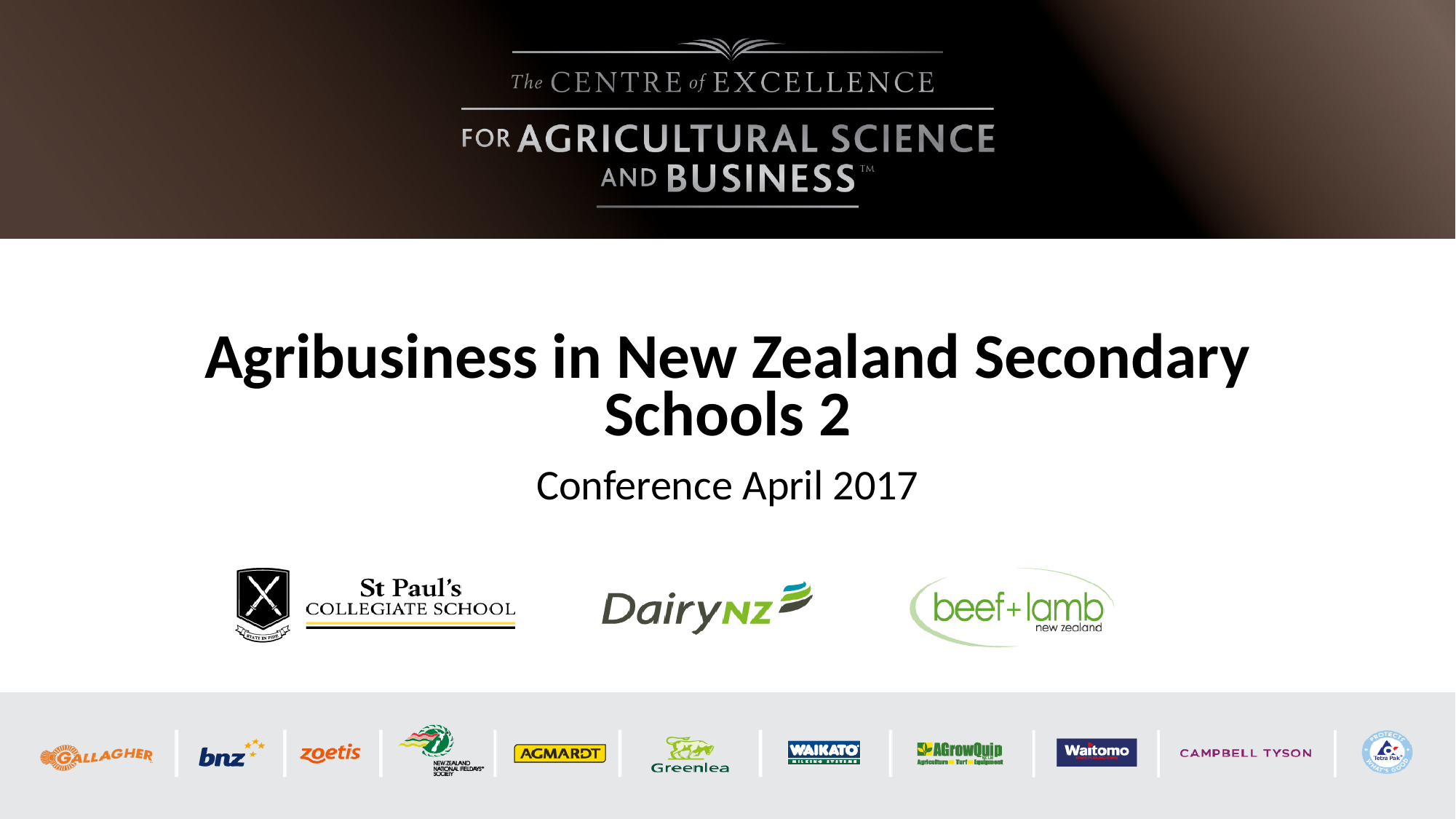

# Agribusiness in New Zealand Secondary Schools 2
Conference April 2017